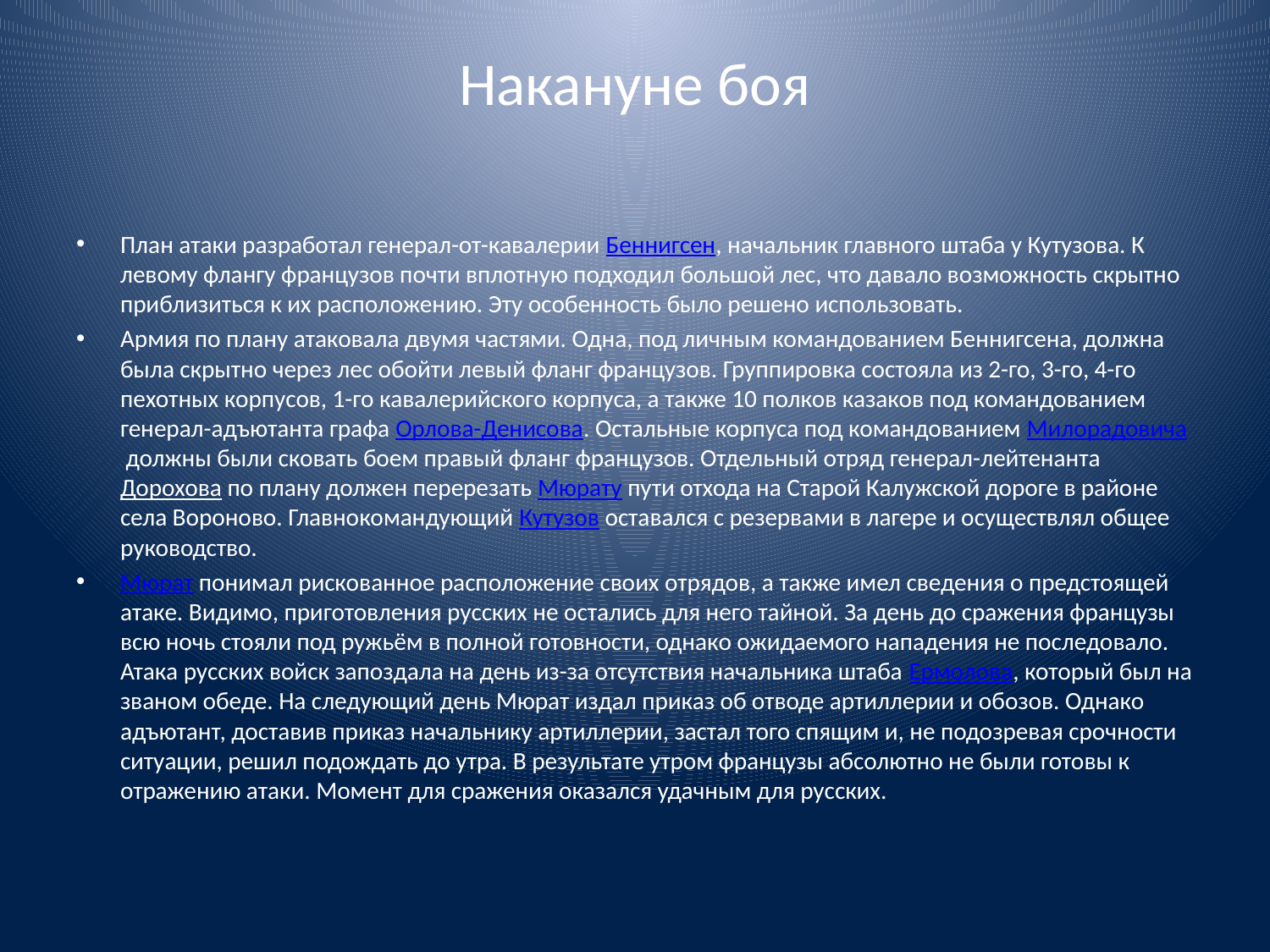

# Накануне боя
План атаки разработал генерал-от-кавалерии Беннигсен, начальник главного штаба у Кутузова. К левому флангу французов почти вплотную подходил большой лес, что давало возможность скрытно приблизиться к их расположению. Эту особенность было решено использовать.
Армия по плану атаковала двумя частями. Одна, под личным командованием Беннигсена, должна была скрытно через лес обойти левый фланг французов. Группировка состояла из 2-го, 3-го, 4-го пехотных корпусов, 1-го кавалерийского корпуса, а также 10 полков казаков под командованием генерал-адъютанта графа Орлова-Денисова. Остальные корпуса под командованием Милорадовича должны были сковать боем правый фланг французов. Отдельный отряд генерал-лейтенанта Дорохова по плану должен перерезать Мюрату пути отхода на Старой Калужской дороге в районе села Вороново. Главнокомандующий Кутузов оставался с резервами в лагере и осуществлял общее руководство.
Мюрат понимал рискованное расположение своих отрядов, а также имел сведения о предстоящей атаке. Видимо, приготовления русских не остались для него тайной. За день до сражения французы всю ночь стояли под ружьём в полной готовности, однако ожидаемого нападения не последовало. Атака русских войск запоздала на день из-за отсутствия начальника штаба Ермолова, который был на званом обеде. На следующий день Мюрат издал приказ об отводе артиллерии и обозов. Однако адъютант, доставив приказ начальнику артиллерии, застал того спящим и, не подозревая срочности ситуации, решил подождать до утра. В результате утром французы абсолютно не были готовы к отражению атаки. Момент для сражения оказался удачным для русских.